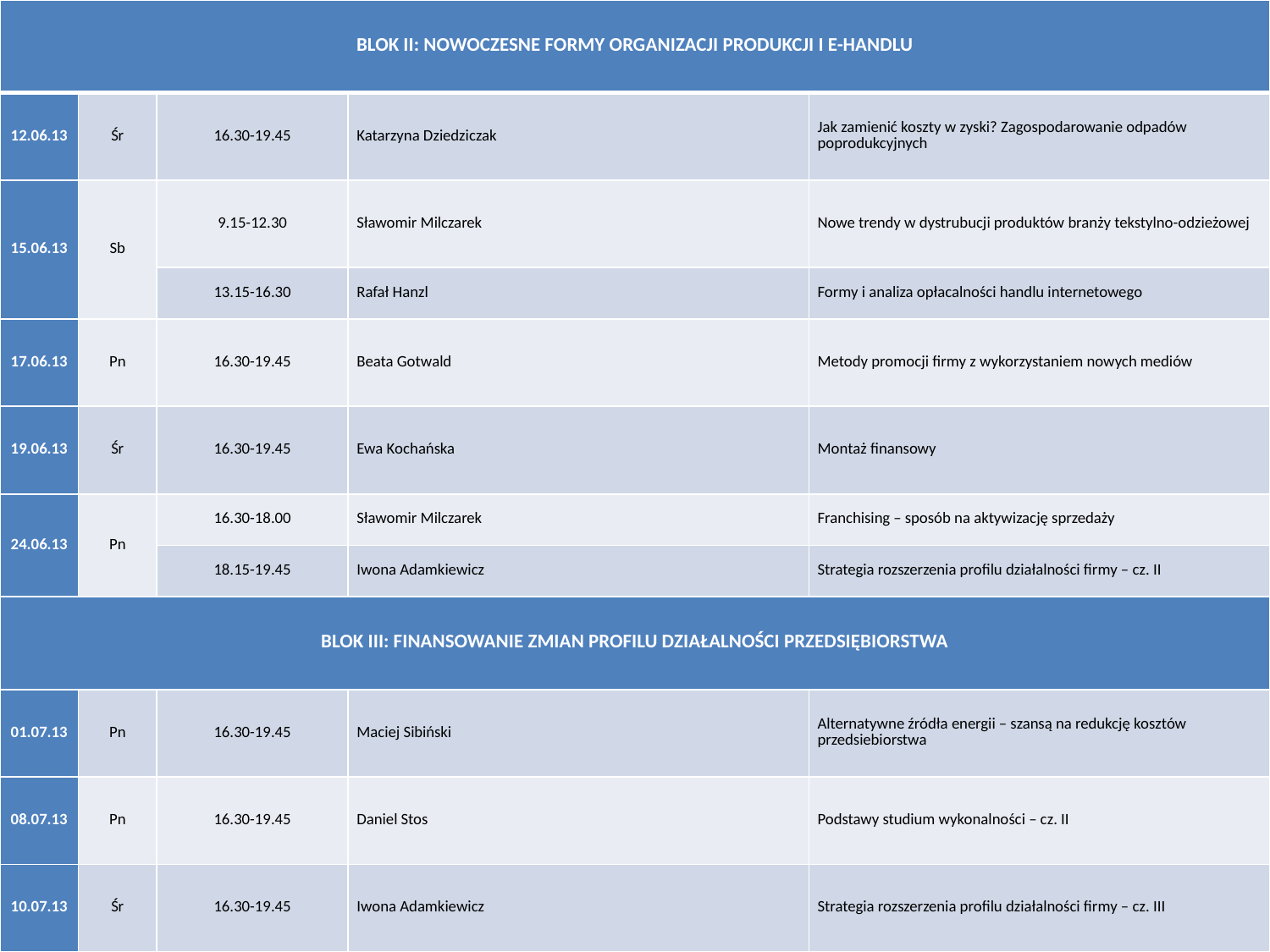

| BLOK II: NOWOCZESNE FORMY ORGANIZACJI PRODUKCJI I E-HANDLU |  |  |  |  |
| --- | --- | --- | --- | --- |
| 12.06.13 | Śr | 16.30-19.45 | Katarzyna Dziedziczak | Jak zamienić koszty w zyski? Zagospodarowanie odpadów poprodukcyjnych |
| 15.06.13 | Sb | 9.15-12.30 | Sławomir Milczarek | Nowe trendy w dystrubucji produktów branży tekstylno-odzieżowej |
|  |  | 13.15-16.30 | Rafał Hanzl | Formy i analiza opłacalności handlu internetowego |
| 17.06.13 | Pn | 16.30-19.45 | Beata Gotwald | Metody promocji firmy z wykorzystaniem nowych mediów |
| 19.06.13 | Śr | 16.30-19.45 | Ewa Kochańska | Montaż finansowy |
| 24.06.13 | Pn | 16.30-18.00 | Sławomir Milczarek | Franchising – sposób na aktywizację sprzedaży |
|  |  | 18.15-19.45 | Iwona Adamkiewicz | Strategia rozszerzenia profilu działalności firmy – cz. II |
| BLOK III: FINANSOWANIE ZMIAN PROFILU DZIAŁALNOŚCI PRZEDSIĘBIORSTWA |  |  |  |  |
| 01.07.13 | Pn | 16.30-19.45 | Maciej Sibiński | Alternatywne źródła energii – szansą na redukcję kosztów przedsiebiorstwa |
| 08.07.13 | Pn | 16.30-19.45 | Daniel Stos | Podstawy studium wykonalności – cz. II |
| 10.07.13 | Śr | 16.30-19.45 | Iwona Adamkiewicz | Strategia rozszerzenia profilu działalności firmy – cz. III |